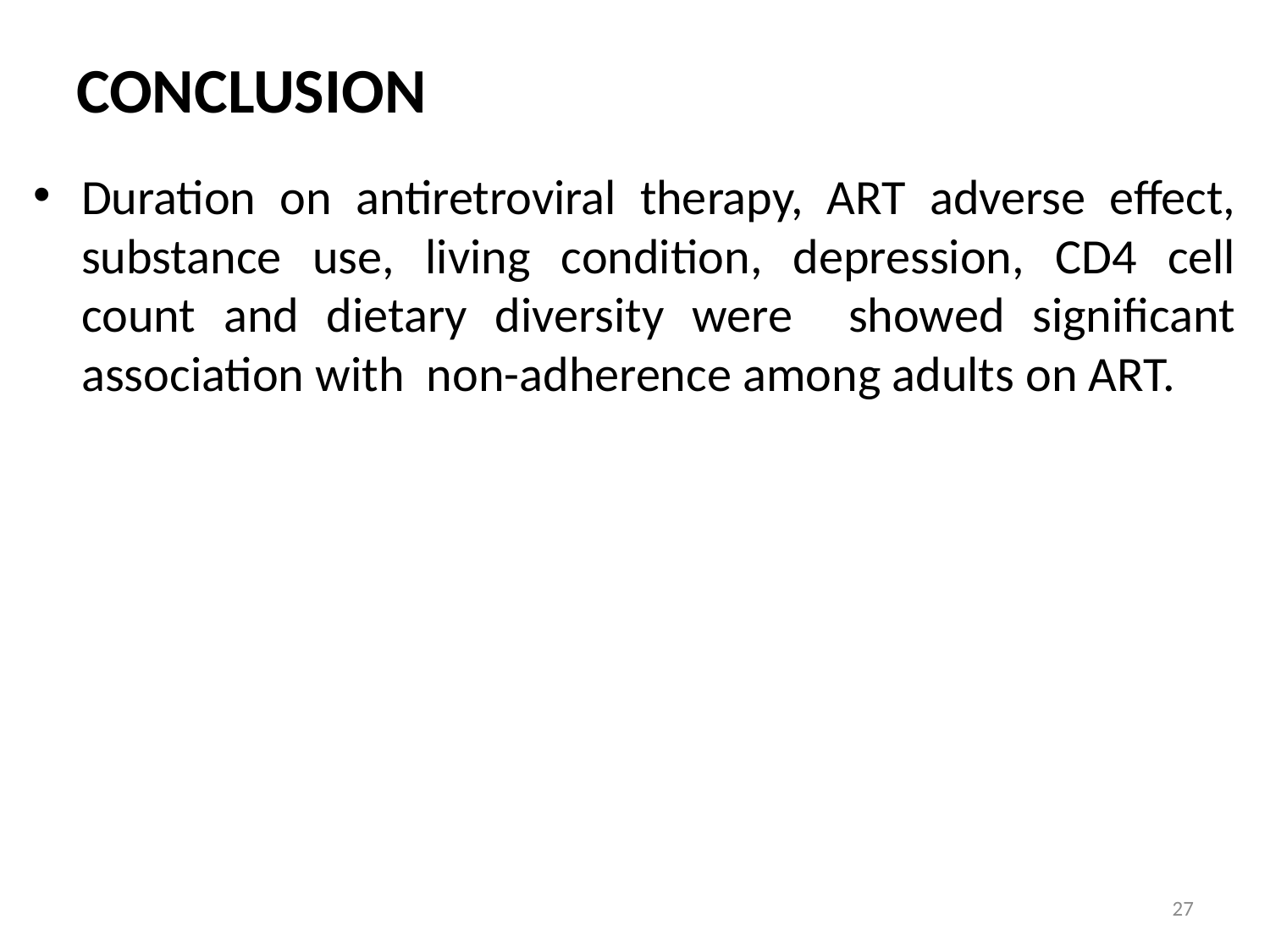

# CONCLUSION
Duration on antiretroviral therapy, ART adverse effect, substance use, living condition, depression, CD4 cell count and dietary diversity were  showed significant association with  non-adherence among adults on ART.

27